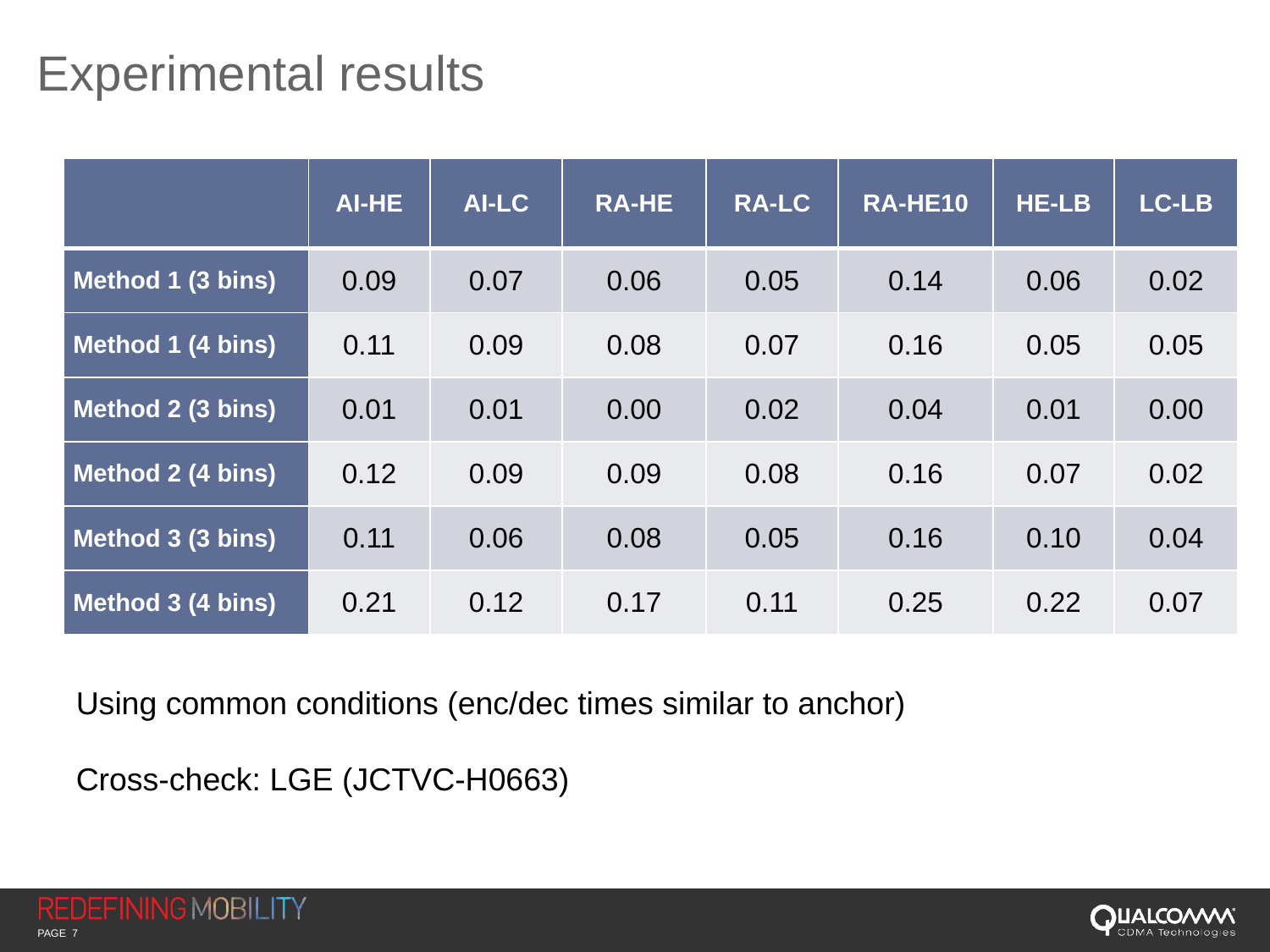

# Experimental results
|  | AI-HE | AI-LC | RA-HE | RA-LC | RA-HE10 | HE-LB | LC-LB |
| --- | --- | --- | --- | --- | --- | --- | --- |
| Method 1 (3 bins) | 0.09 | 0.07 | 0.06 | 0.05 | 0.14 | 0.06 | 0.02 |
| Method 1 (4 bins) | 0.11 | 0.09 | 0.08 | 0.07 | 0.16 | 0.05 | 0.05 |
| Method 2 (3 bins) | 0.01 | 0.01 | 0.00 | 0.02 | 0.04 | 0.01 | 0.00 |
| Method 2 (4 bins) | 0.12 | 0.09 | 0.09 | 0.08 | 0.16 | 0.07 | 0.02 |
| Method 3 (3 bins) | 0.11 | 0.06 | 0.08 | 0.05 | 0.16 | 0.10 | 0.04 |
| Method 3 (4 bins) | 0.21 | 0.12 | 0.17 | 0.11 | 0.25 | 0.22 | 0.07 |
Using common conditions (enc/dec times similar to anchor)

Cross-check: LGE (JCTVC-H0663)